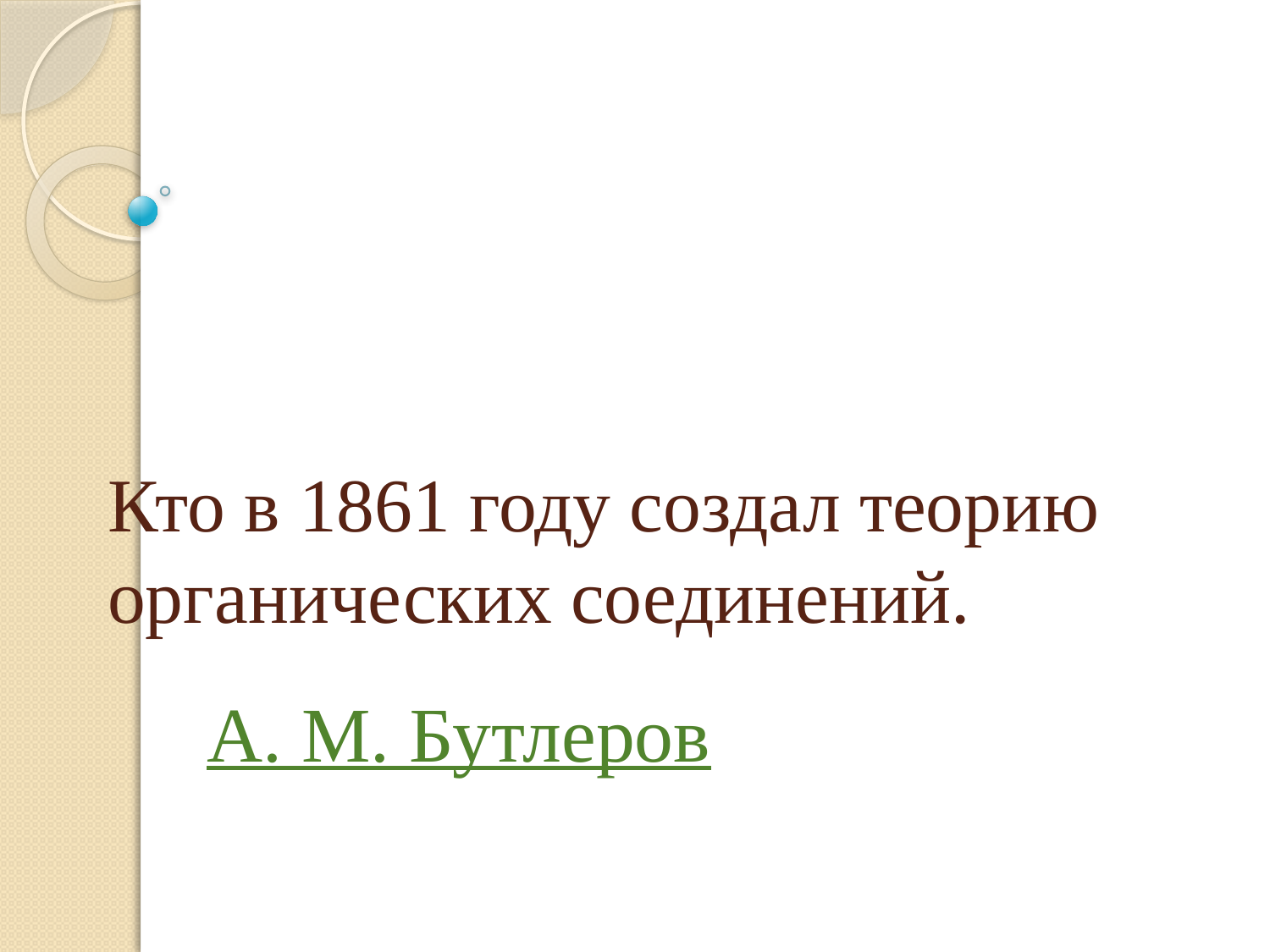

# Кто в 1861 году создал теорию органических соединений.
А. М. Бутлеров